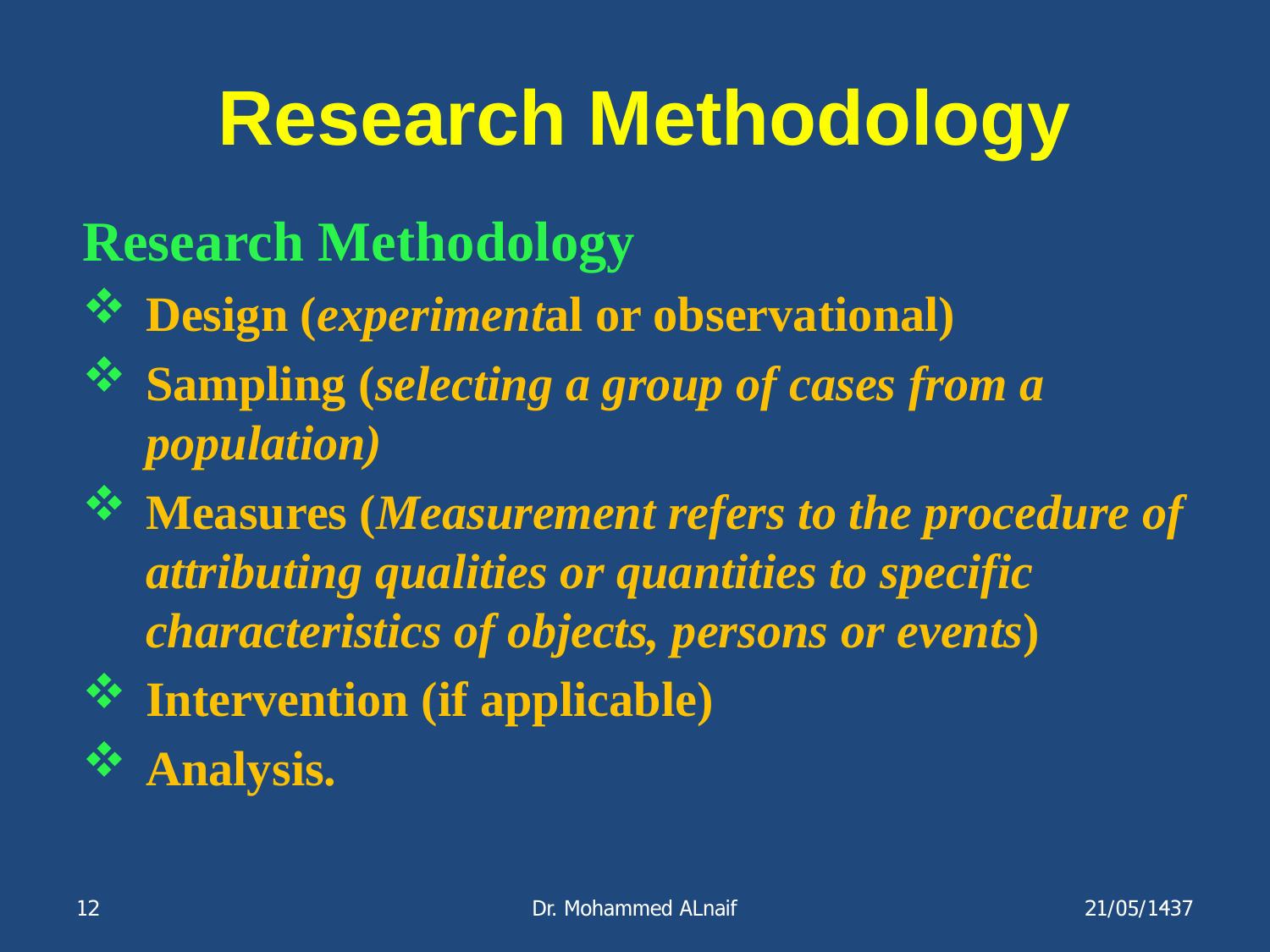

# Research Methodology
Research Methodology
Design (experimental or observational)
Sampling (selecting a group of cases from a population)
Measures (Measurement refers to the procedure of attributing qualities or quantities to specific characteristics of objects, persons or events)
Intervention (if applicable)
Analysis.
12
Dr. Mohammed ALnaif
21/05/1437